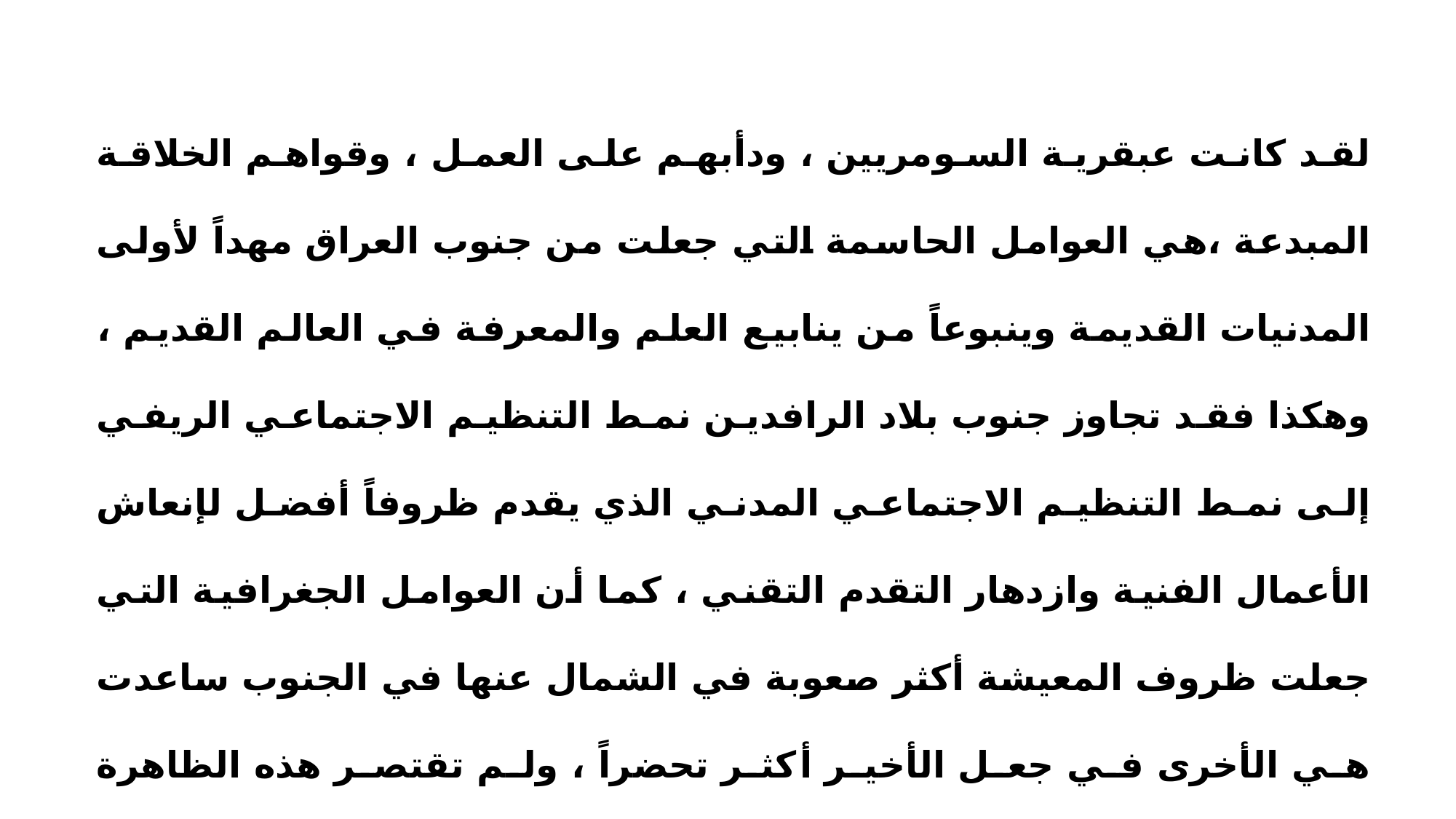

لقد كانت عبقرية السومريين ، ودأبهم على العمل ، وقواهم الخلاقة المبدعة ،هي العوامل الحاسمة التي جعلت من جنوب العراق مهداً لأولى المدنيات القديمة وينبوعاً من ينابيع العلم والمعرفة في العالم القديم ، وهكذا فقد تجاوز جنوب بلاد الرافدين نمط التنظيم الاجتماعي الريفي إلى نمط التنظيم الاجتماعي المدني الذي يقدم ظروفاً أفضل لإنعاش الأعمال الفنية وازدهار التقدم التقني ، كما أن العوامل الجغرافية التي جعلت ظروف المعيشة أكثر صعوبة في الشمال عنها في الجنوب ساعدت هي الأخرى في جعل الأخير أكثر تحضراً ، ولم تقتصر هذه الظاهرة التاريخية على ارض بلاد الرافدين فحسب حيث يشاهد ان الحضارات القديمة في مصر والهند والصين قد ولدت هي الاخرى في احضان الوديان العريضة الدافئة وتأسست كذلك على الري النهري.